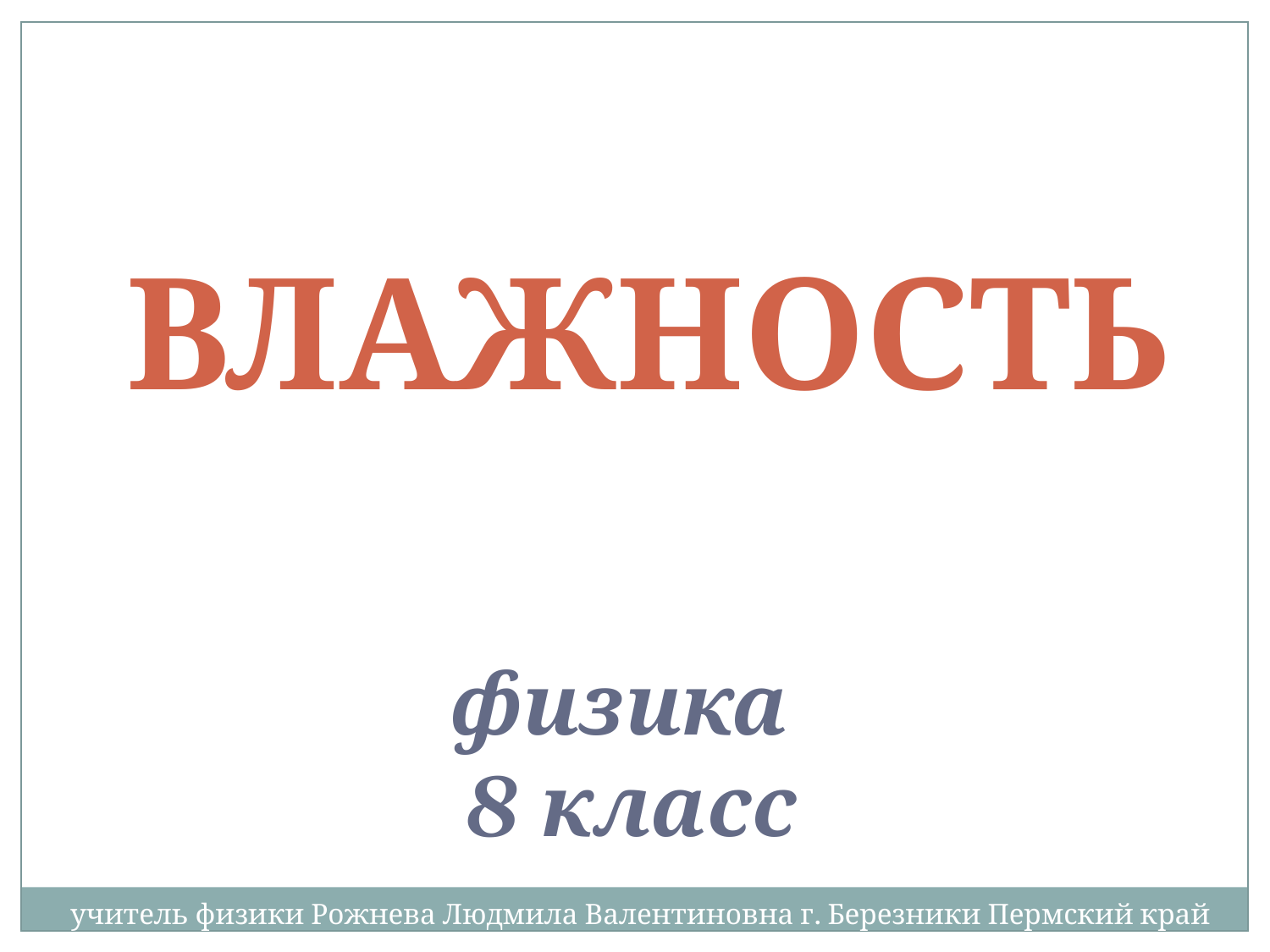

влажность
физика
8 класс
учитель физики Рожнева Людмила Валентиновна г. Березники Пермский край